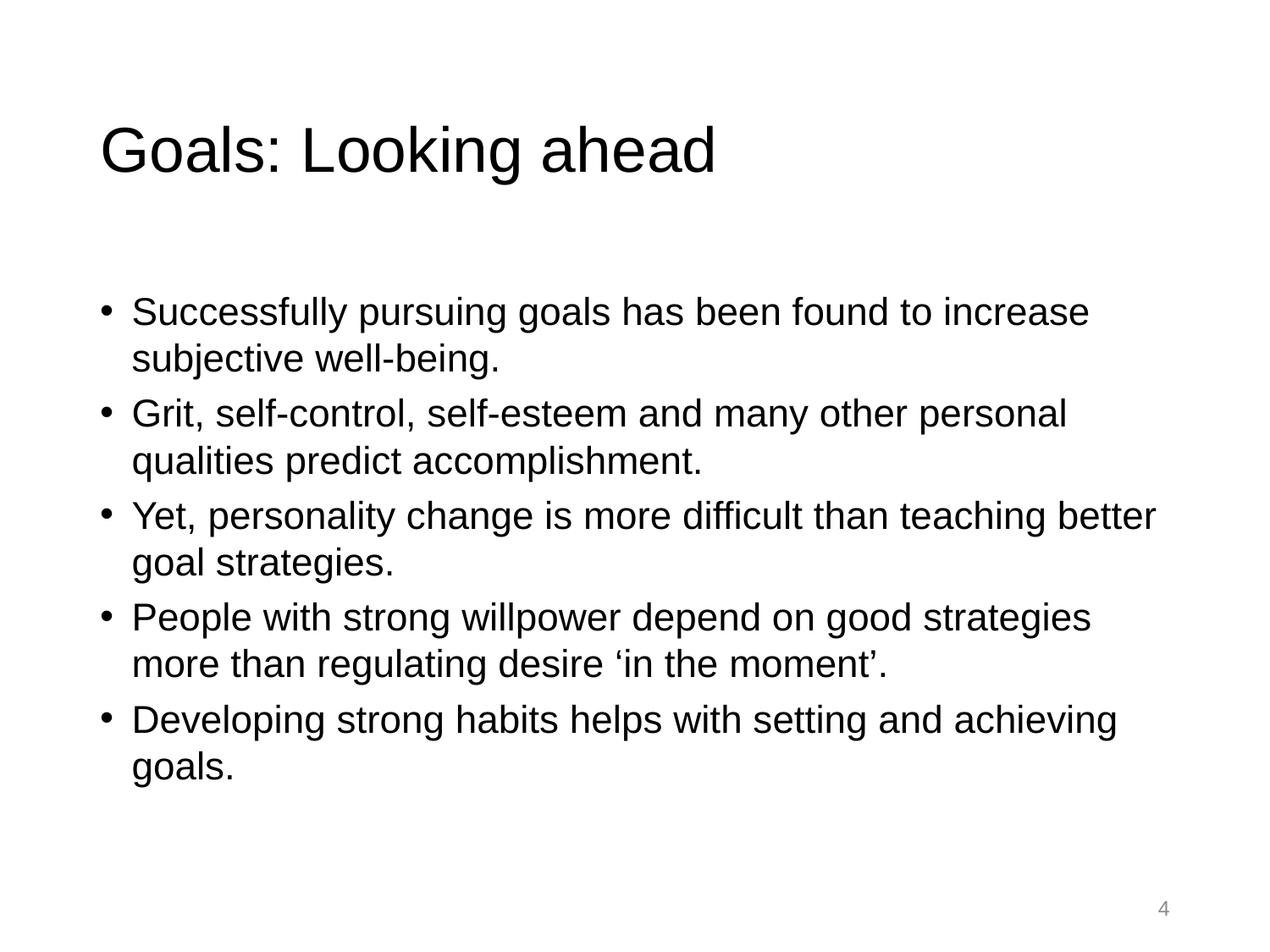

# Goals: Looking ahead
Successfully pursuing goals has been found to increase subjective well-being.
Grit, self-control, self-esteem and many other personal qualities predict accomplishment.
Yet, personality change is more difficult than teaching better goal strategies.
People with strong willpower depend on good strategies more than regulating desire ‘in the moment’.
Developing strong habits helps with setting and achieving goals.
4